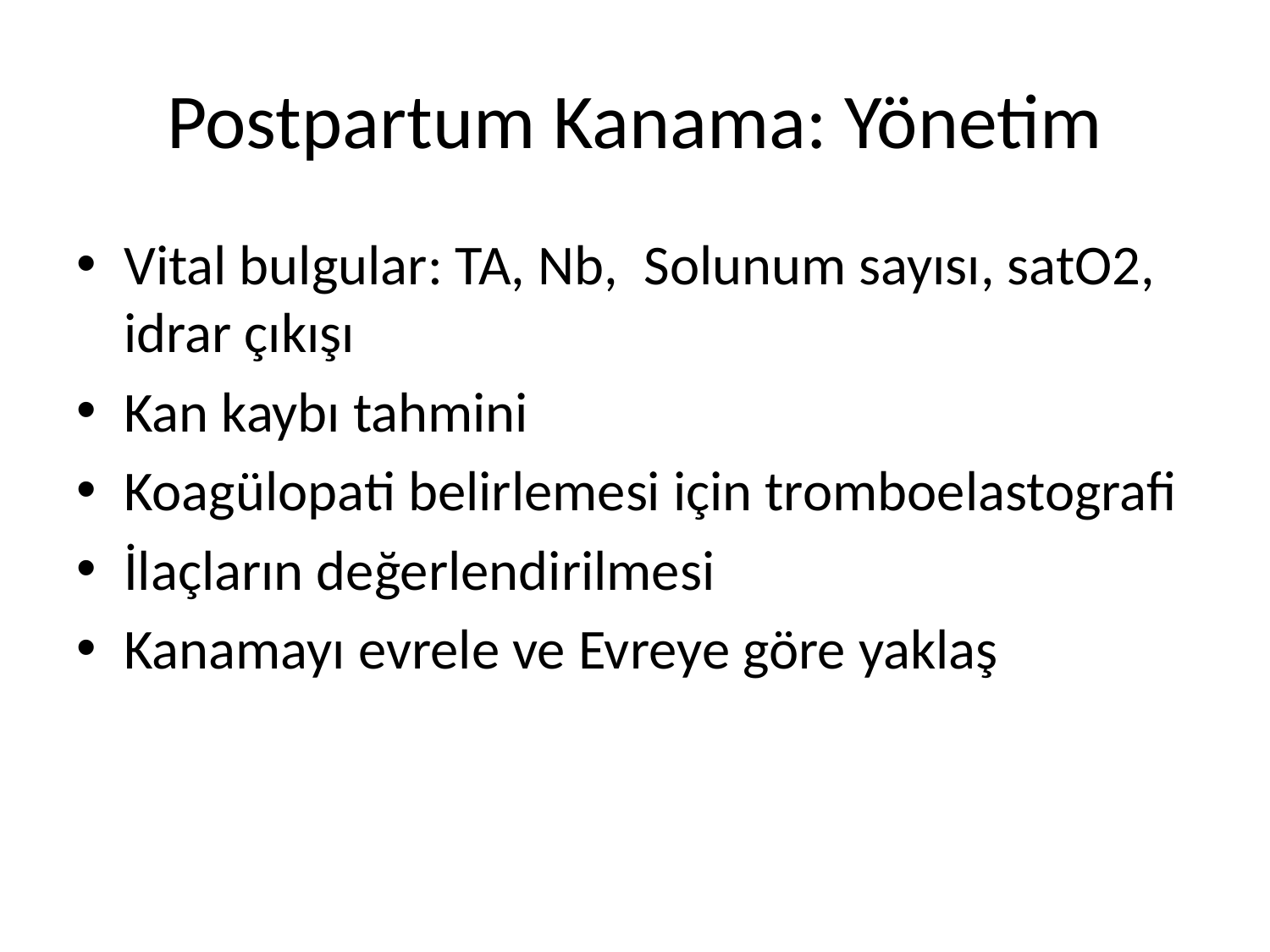

# Postpartum Kanama: Yönetim
Vital bulgular: TA, Nb,  Solunum sayısı, satO2, idrar çıkışı
Kan kaybı tahmini
Koagülopati belirlemesi için tromboelastografi
İlaçların değerlendirilmesi
Kanamayı evrele ve Evreye göre yaklaş